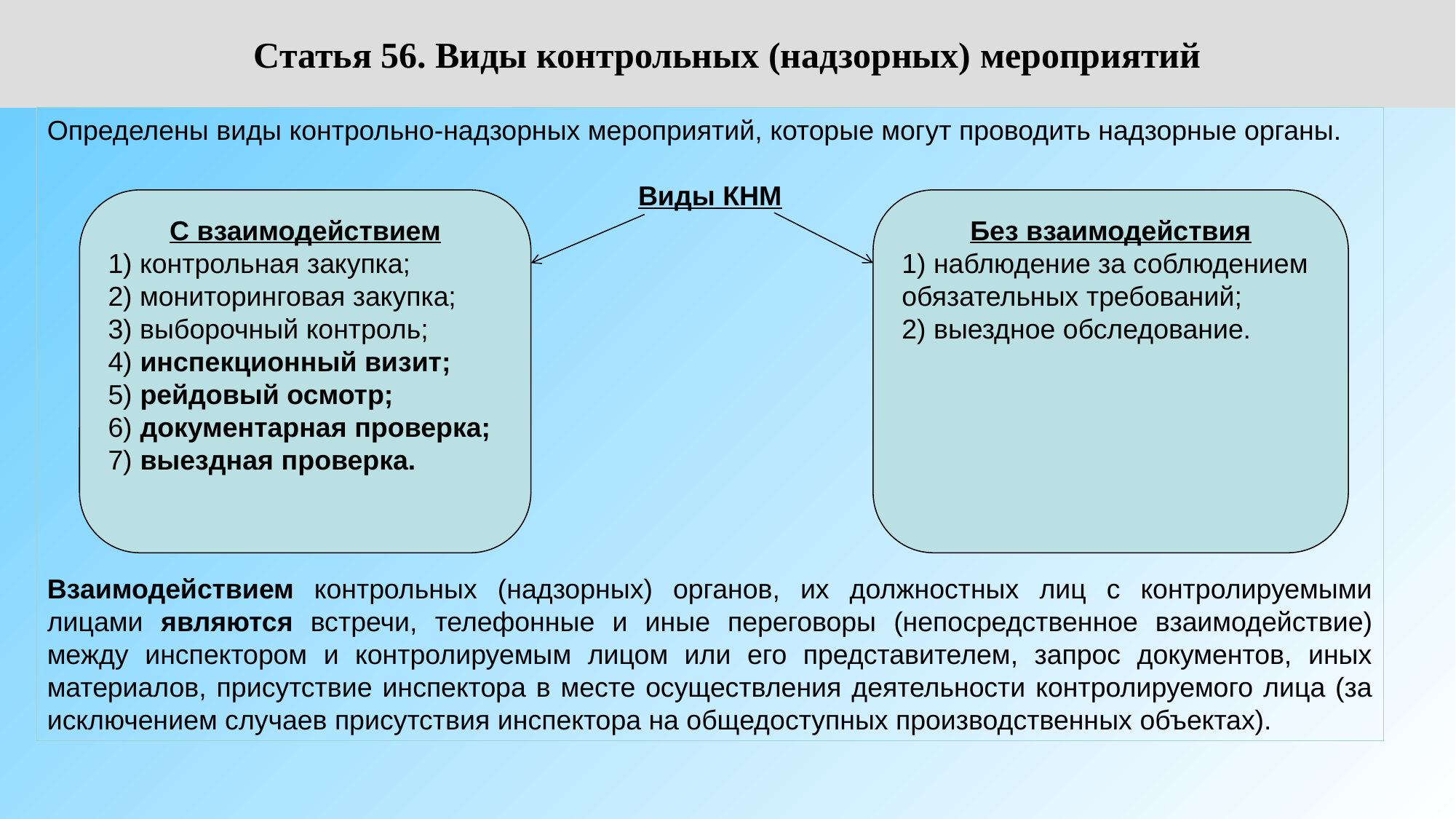

Статья 56. Виды контрольных (надзорных) мероприятий
Определены виды контрольно-надзорных мероприятий, которые могут проводить надзорные органы.

Виды КНМ

Взаимодействием контрольных (надзорных) органов, их должностных лиц с контролируемыми лицами являются встречи, телефонные и иные переговоры (непосредственное взаимодействие) между инспектором и контролируемым лицом или его представителем, запрос документов, иных материалов, присутствие инспектора в месте осуществления деятельности контролируемого лица (за исключением случаев присутствия инспектора на общедоступных производственных объектах).
С взаимодействием
1) контрольная закупка;
2) мониторинговая закупка;
3) выборочный контроль;
4) инспекционный визит;
5) рейдовый осмотр;
6) документарная проверка;
7) выездная проверка.

Без взаимодействия
1) наблюдение за соблюдением обязательных требований;
2) выездное обследование.